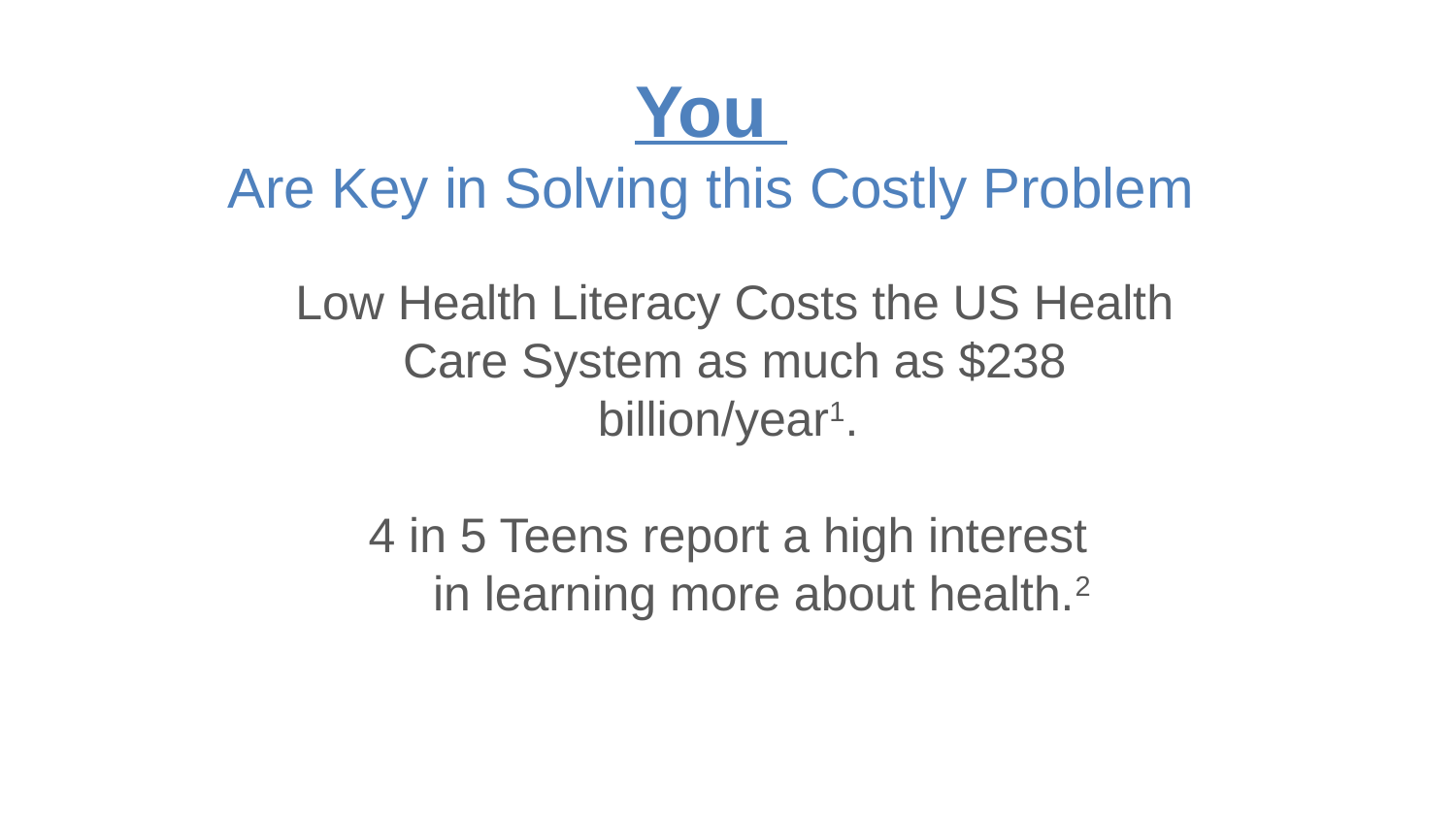

# You Are Key in Solving this Costly Problem
Low Health Literacy Costs the US Health Care System as much as $238 billion/year1.

4 in 5 Teens report a high interest
     in learning more about health.2